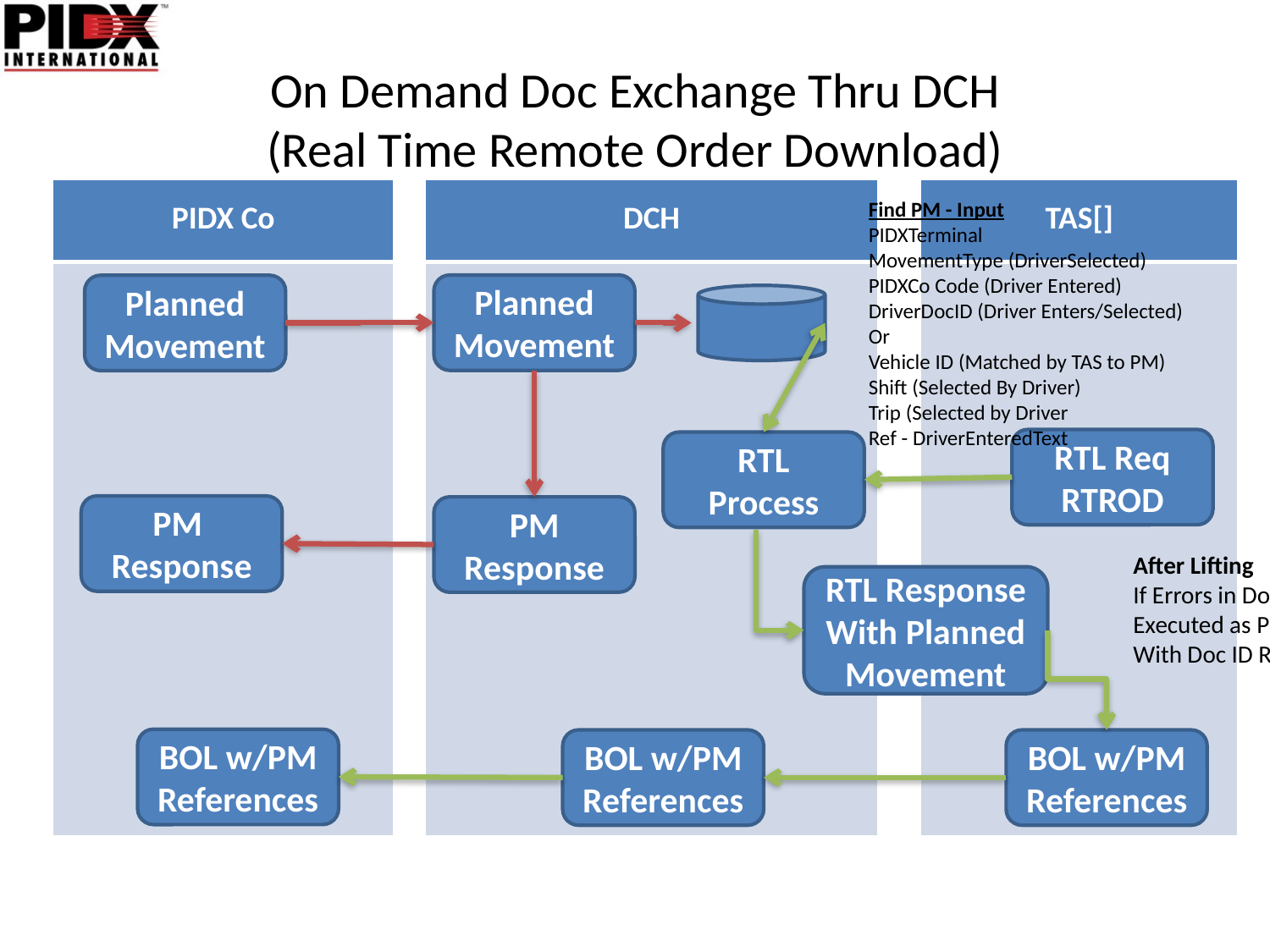

# On Demand Doc Exchange Thru DCH (Real Time Remote Order Download)
| PIDX Co |  | DCH |  | TAS[] |
| --- | --- | --- | --- | --- |
|  |  |  |  |  |
Find PM - Input
PIDXTerminal
MovementType (DriverSelected)
PIDXCo Code (Driver Entered)
DriverDocID (Driver Enters/Selected)
Or
Vehicle ID (Matched by TAS to PM)
Shift (Selected By Driver)
Trip (Selected by Driver
Ref - DriverEnteredText
Planned Movement
Planned Movement

RTL Req
RTROD
RTL Process
PM
Response
PM
Response
After Lifting
If Errors in Doc
Executed as Pickup
With Doc ID Ref Only.
RTL Response
With Planned
Movement
BOL w/PM References
BOL w/PM References
BOL w/PM References